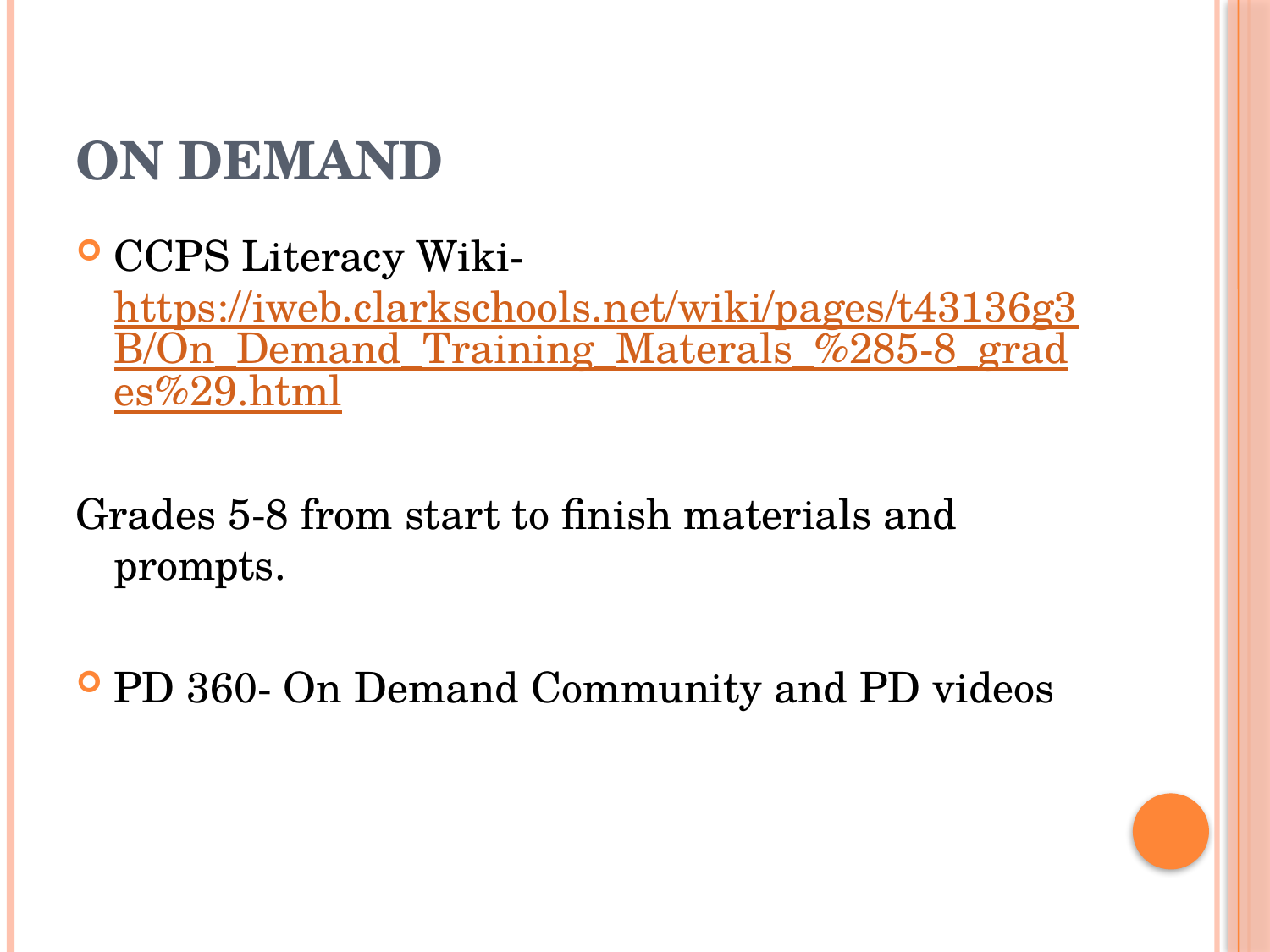

# On Demand
CCPS Literacy Wiki- https://iweb.clarkschools.net/wiki/pages/t43136g3B/On_Demand_Training_Materals_%285-8_grades%29.html
Grades 5-8 from start to finish materials and prompts.

PD 360- On Demand Community and PD videos